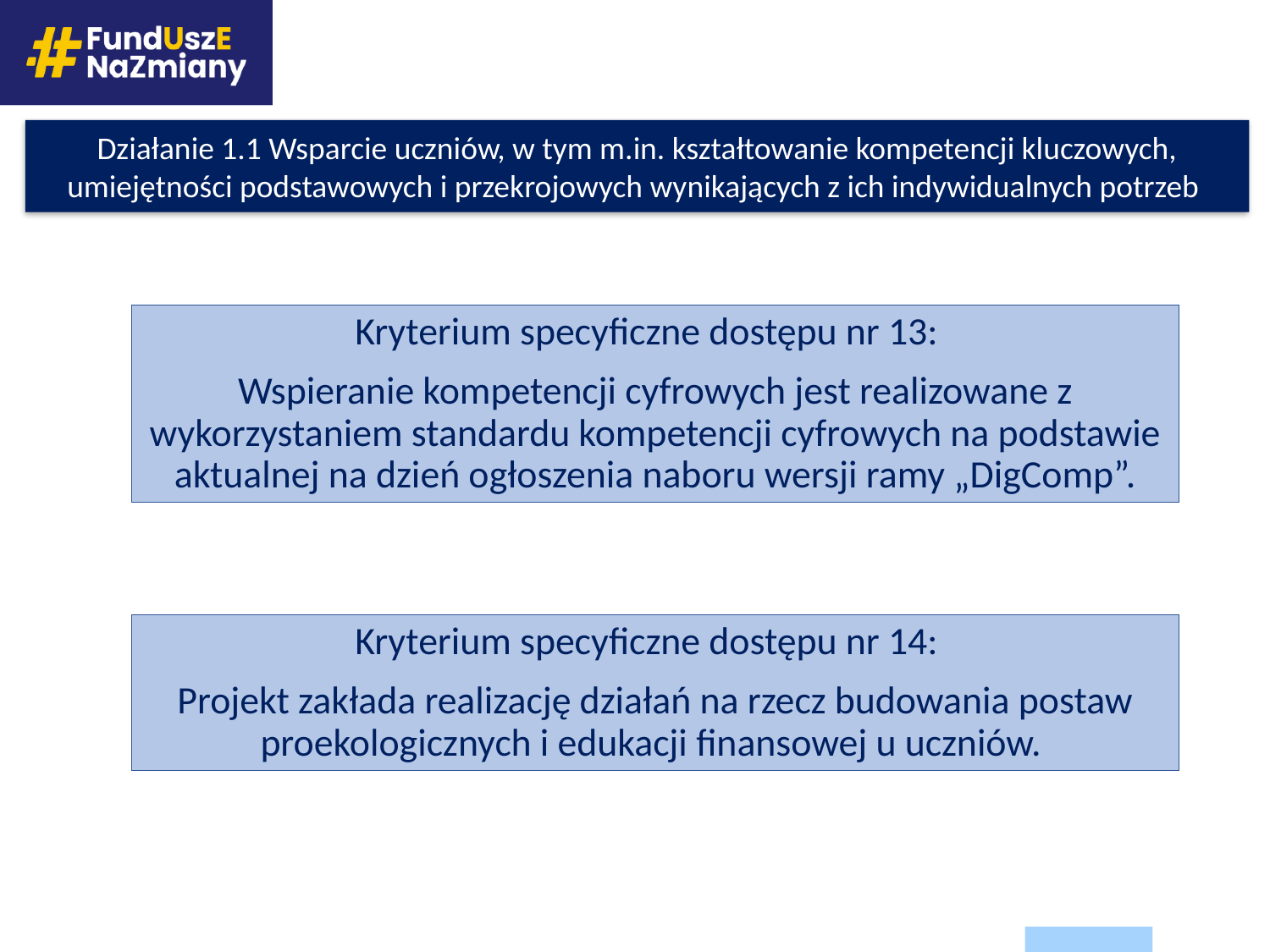

Działanie 1.1 Wsparcie uczniów, w tym m.in. kształtowanie kompetencji kluczowych, umiejętności podstawowych i przekrojowych wynikających z ich indywidualnych potrzeb
Kryterium specyficzne dostępu nr 13:
Wspieranie kompetencji cyfrowych jest realizowane z wykorzystaniem standardu kompetencji cyfrowych na podstawie aktualnej na dzień ogłoszenia naboru wersji ramy „DigComp”.
Kryterium specyficzne dostępu nr 14:
Projekt zakłada realizację działań na rzecz budowania postaw proekologicznych i edukacji finansowej u uczniów.